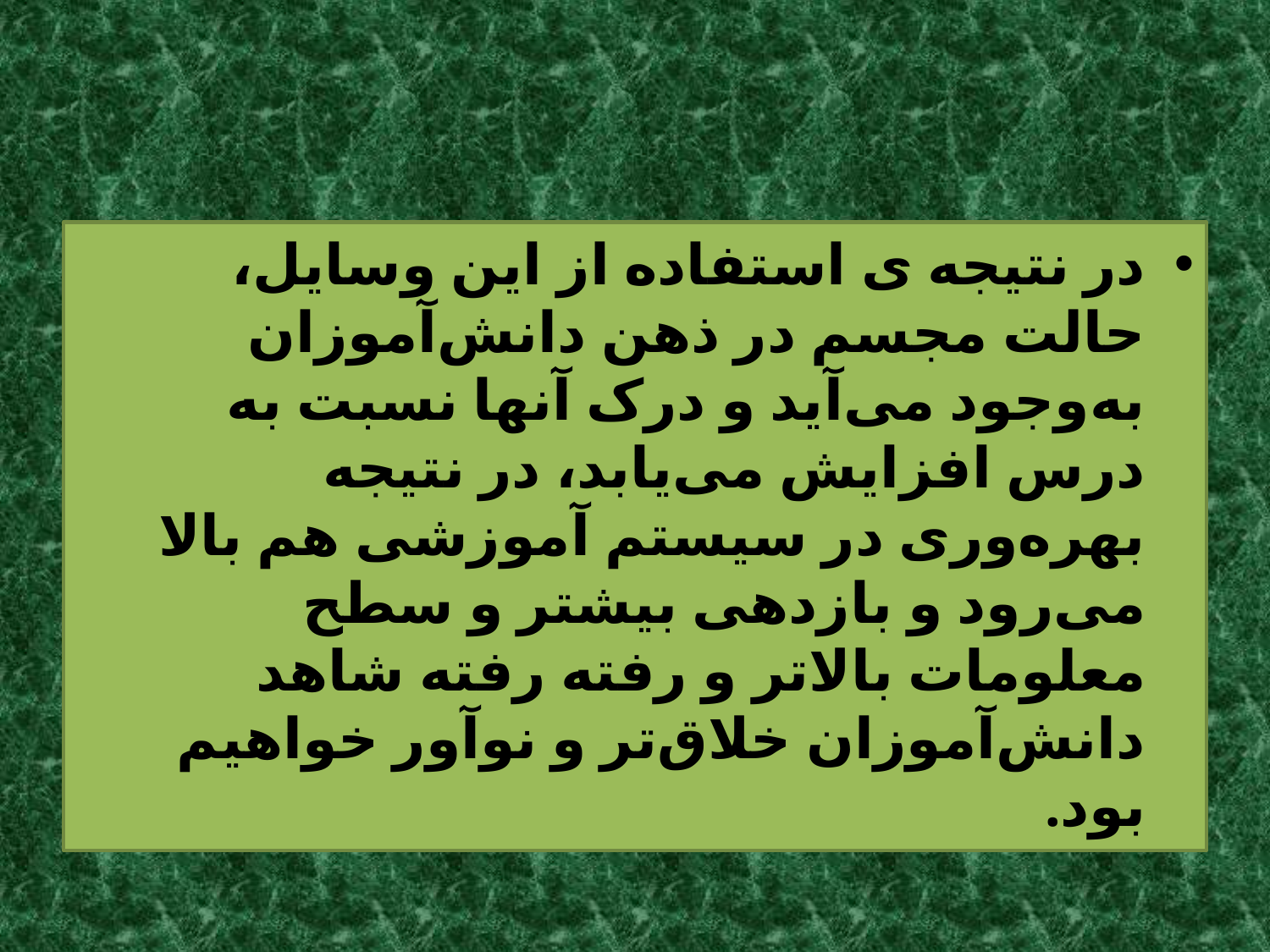

#
د‌ر نتیجه ی استفاد‌ه از این وسایل، حالت مجسم د‌ر ذهن د‌انش‌آموزان به‌وجود‌ می‌آید‌ و د‌رک آنها نسبت به د‌رس افزایش می‌یابد‌، د‌ر نتیجه بهره‌وری د‌ر سیستم آموزشی هم بالا می‌رود‌ و بازدهی بیشتر و سطح معلومات بالاتر‌ و رفته رفته شاهد‌ د‌انش‌آموزان خلاق‌تر و نوآور خواهیم بود‌.